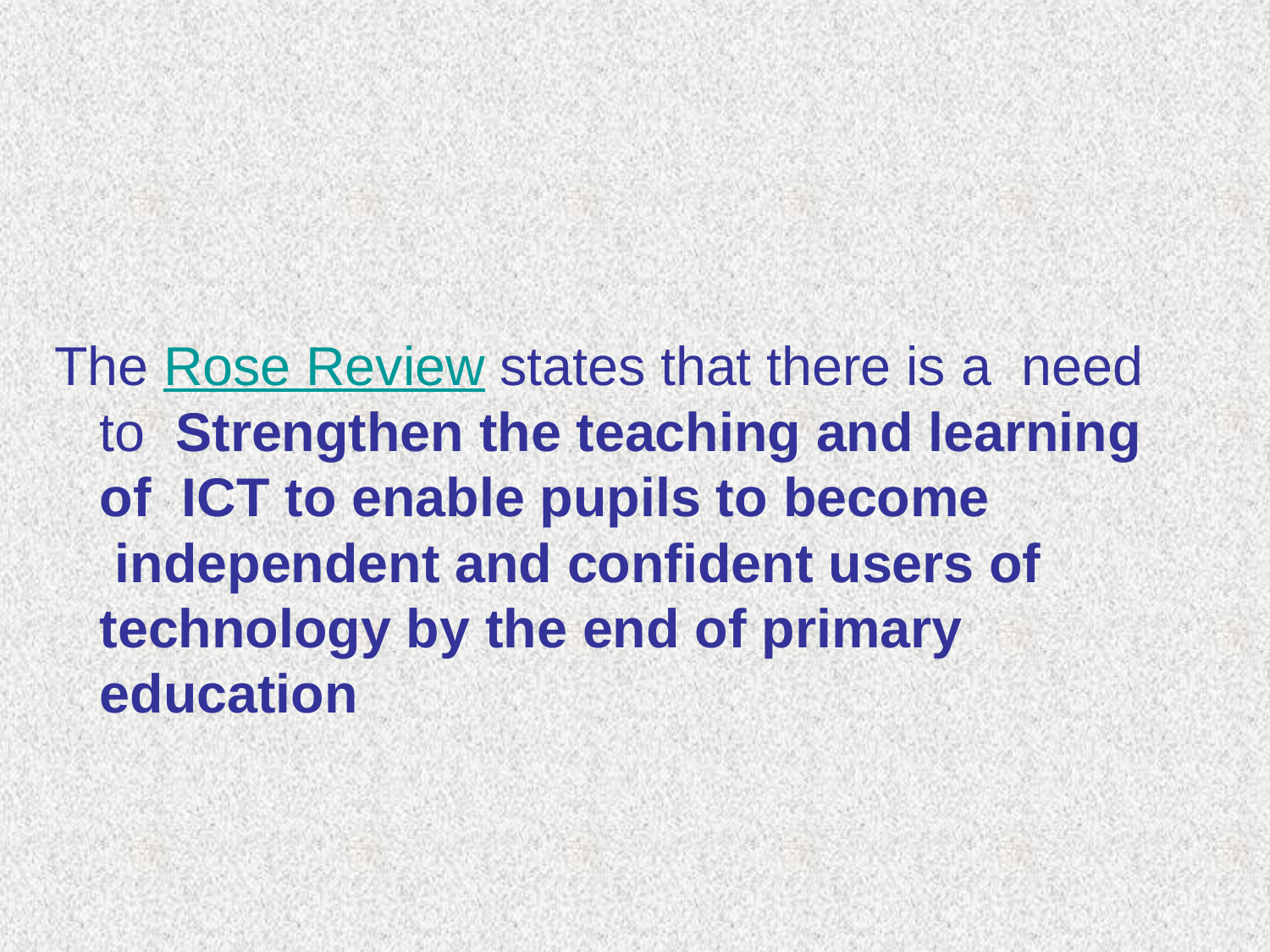

#

The Rose Review states that there is a  need to  Strengthen the teaching and learning of  ICT to enable pupils to become  independent and confident users of technology by the end of primary education